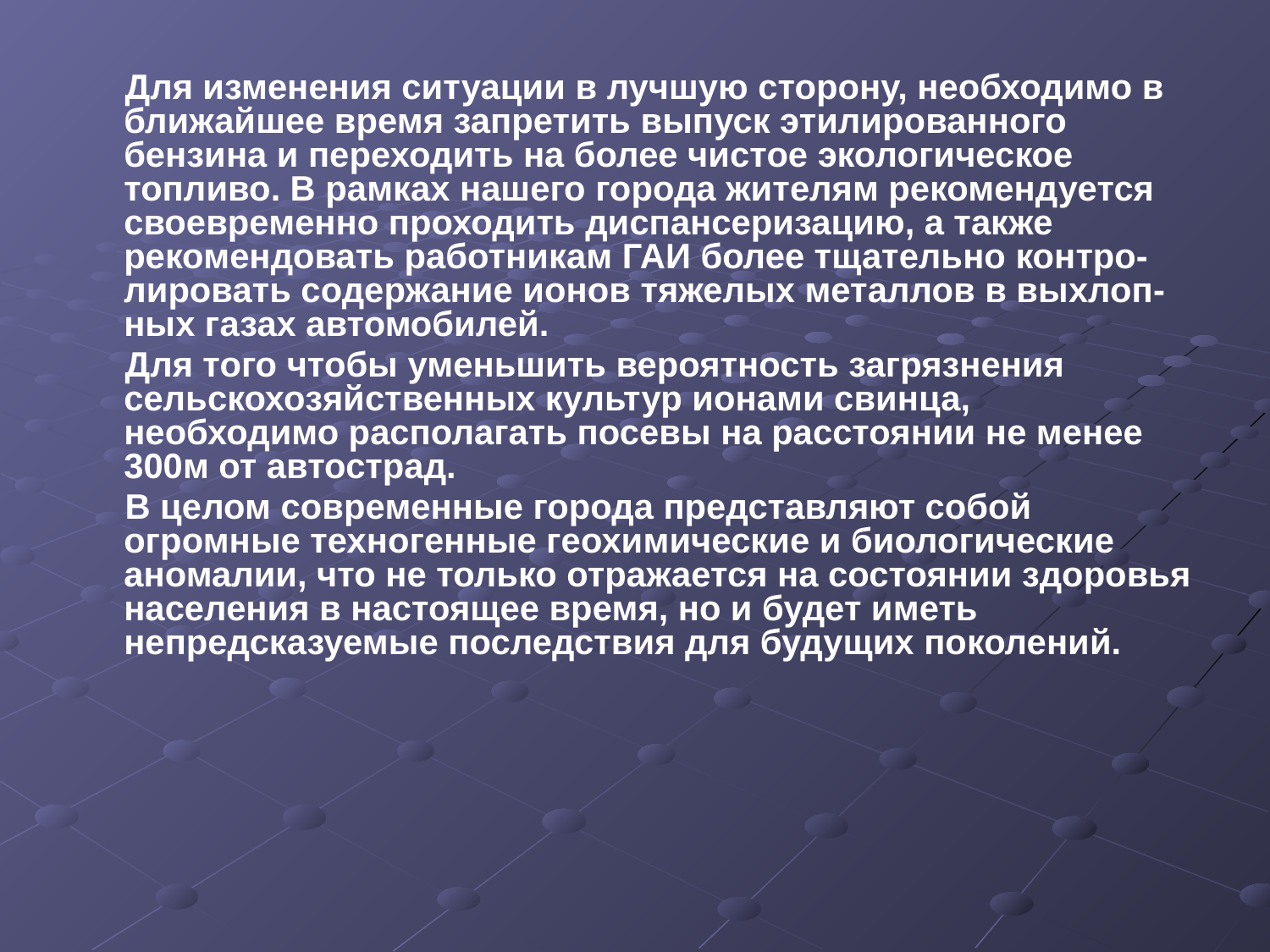

Для изменения ситуации в лучшую сторону, необходимо в ближайшее время запретить выпуск этилированного бензина и переходить на более чистое экологическое топливо. В рамках нашего города жителям рекомендуется своевременно проходить диспансеризацию, а также рекомендовать работникам ГАИ более тщательно контро-лировать содержание ионов тяжелых металлов в выхлоп-ных газах автомобилей.
     Для того чтобы уменьшить вероятность загрязнения сельскохозяйственных культур ионами свинца, необходимо располагать посевы на расстоянии не менее 300м от автострад.
     В целом современные города представляют собой огромные техногенные геохимические и биологические аномалии, что не только отражается на состоянии здоровья населения в настоящее время, но и будет иметь непредсказуемые последствия для будущих поколений.